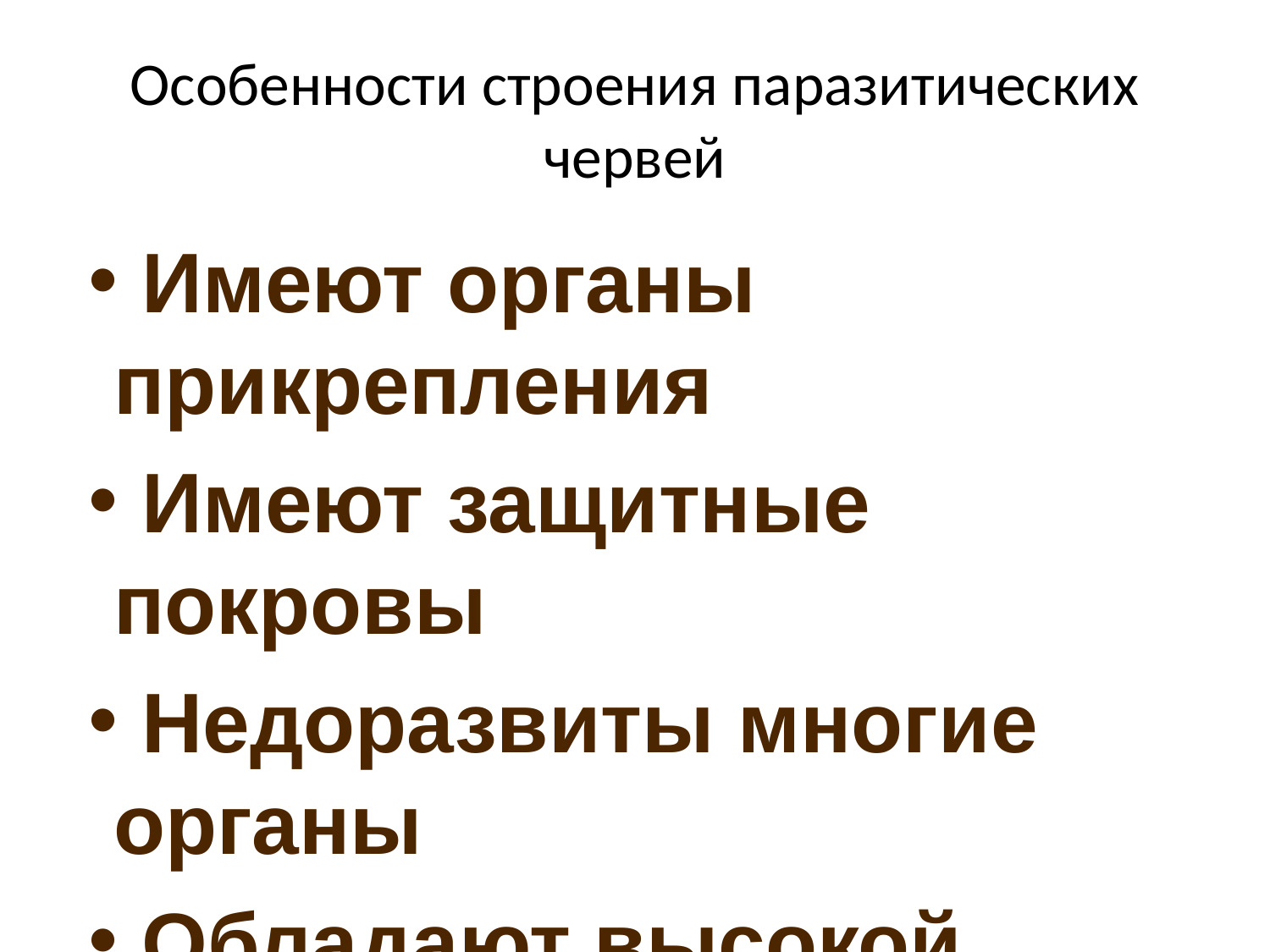

# Особенности строения паразитических червей
 Имеют органы прикрепления
 Имеют защитные покровы
 Недоразвиты многие органы
 Обладают высокой плодовитостью